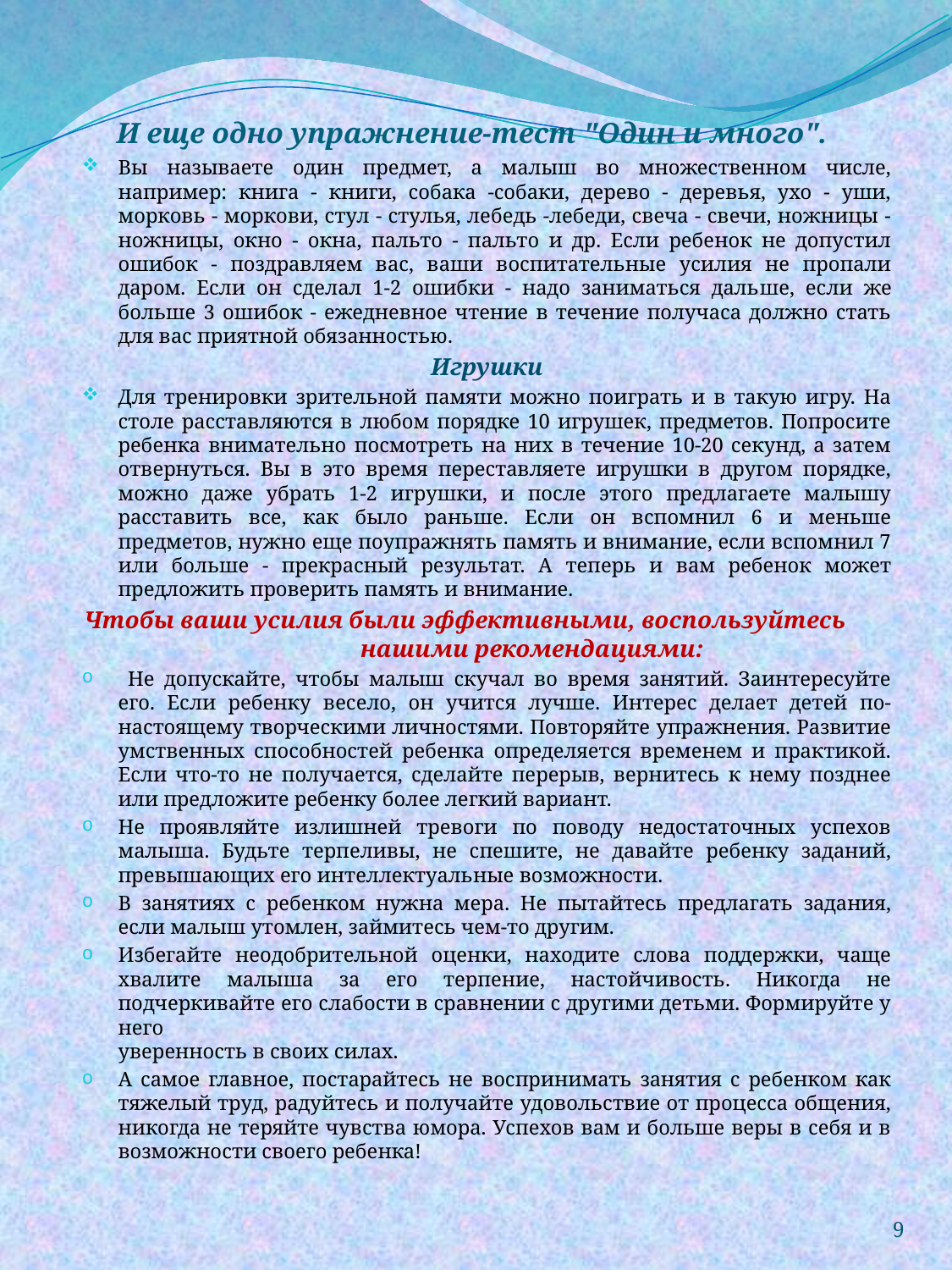

# И еще одно упражнение-тест "Один и много".
Вы называете один предмет, а малыш во множественном числе, например: книга - книги, собака -собаки, дерево - деревья, ухо - уши, морковь - моркови, стул - стулья, лебедь -лебеди, свеча - свечи, ножницы - ножницы, окно - окна, пальто - пальто и др. Если ребенок не допустил ошибок - поздравляем вас, ваши воспитательные усилия не пропали даром. Если он сделал 1-2 ошибки - надо заниматься даль­ше, если же больше 3 ошибок - ежедневное чтение в течение получаса должно стать для вас приятной обязанностью.
Игрушки
Для тренировки зрительной памяти можно поиграть и в такую игру. На столе расставляются в любом порядке 10 игрушек, предметов. Попросите ребенка внимательно посмотреть на них в течение 10-20 секунд, а затем отвернуться. Вы в это время переставляете игрушки в другом порядке, можно даже убрать 1-2 игрушки, и после этого предлагаете малышу расставить все, как бы­ло раньше. Если он вспомнил 6 и меньше предметов, нужно еще поупражнять память и внимание, если вспомнил 7 или больше - прекрасный результат. А теперь и вам ребенок может предложить проверить память и внимание.
Чтобы ваши усилия были эффективными, воспользуйтесь                 нашими рекомендациями:
 Не допускайте, чтобы малыш скучал во время занятий. Заинтересуйте его. Если ребенку весело, он учится лучше. Интерес делает детей по-настоящему творческими личностями. Повторяйте упражнения. Развитие умственных способностей ребенка определяется временем и практикой. Если что-то не получается, сделайте перерыв, вернитесь к нему позднее или предложите ребенку более легкий вариант.
Не проявляйте излишней тревоги по поводу недостаточных успехов малыша. Будьте терпеливы, не спешите, не давайте ребенку заданий, превышающих его интеллектуальные возможности.
В занятиях с ребенком нужна мера. Не пытайтесь предлагать задания, если малыш утомлен, займитесь чем-то другим.
Избегайте неодобрительной оценки, находите слова поддержки, чаще
хвалите малыша за его терпение, настойчивость. Никогда не подчеркивайте его слабости в сравнении с другими детьми. Формируйте у него
уверенность в своих силах.
А самое главное, постарайтесь не воспринимать занятия с ребенком как тяжелый труд, радуйтесь и получайте удовольствие от процесса общения, нико­гда не теряйте чувства юмора. Успехов вам и больше веры в себя и в возможно­сти своего ребенка!

9